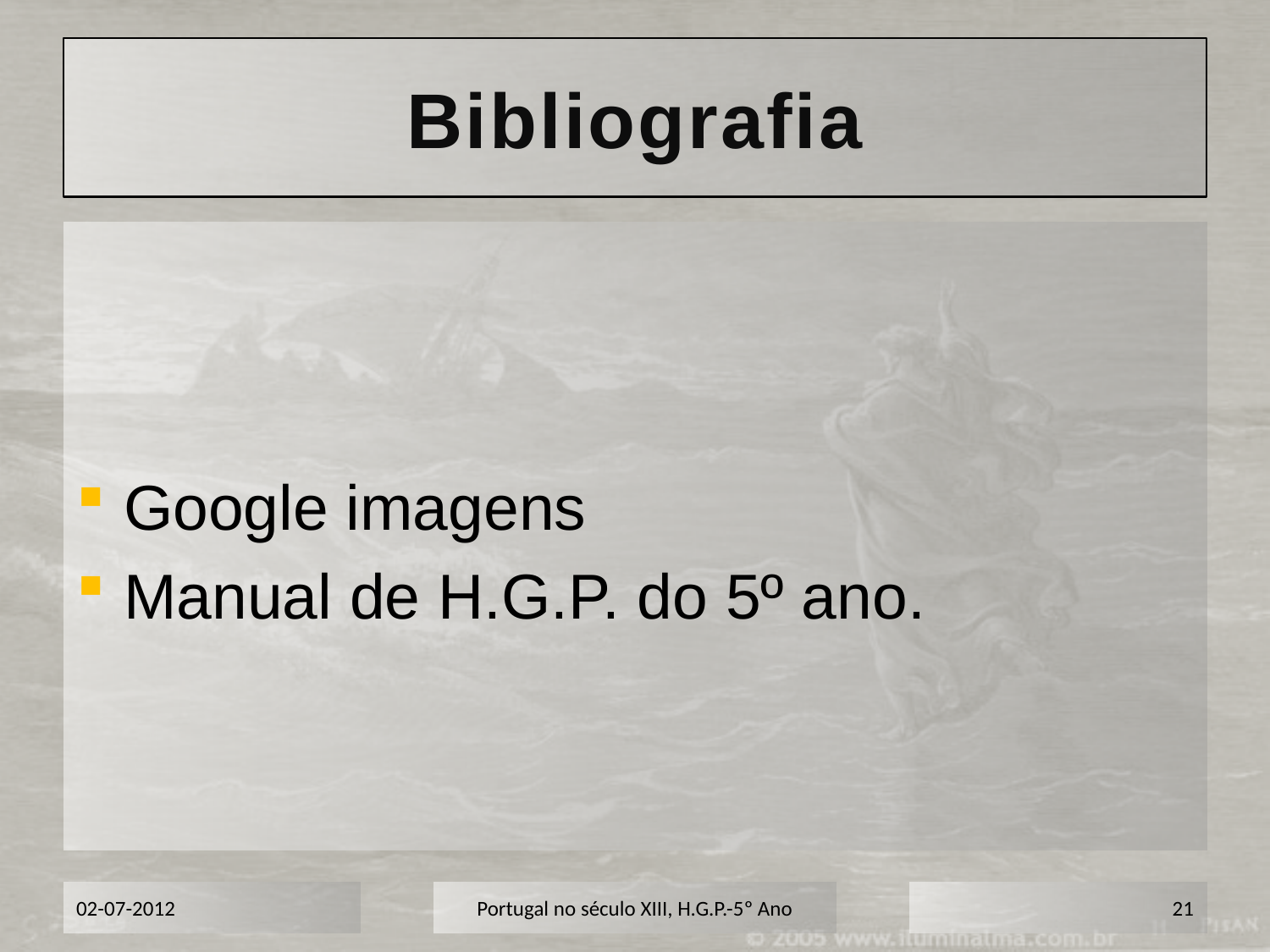

# Bibliografia

Google imagens
Manual de H.G.P. do 5º ano.
02-07-2012
Portugal no século XIII, H.G.P.-5º Ano
21